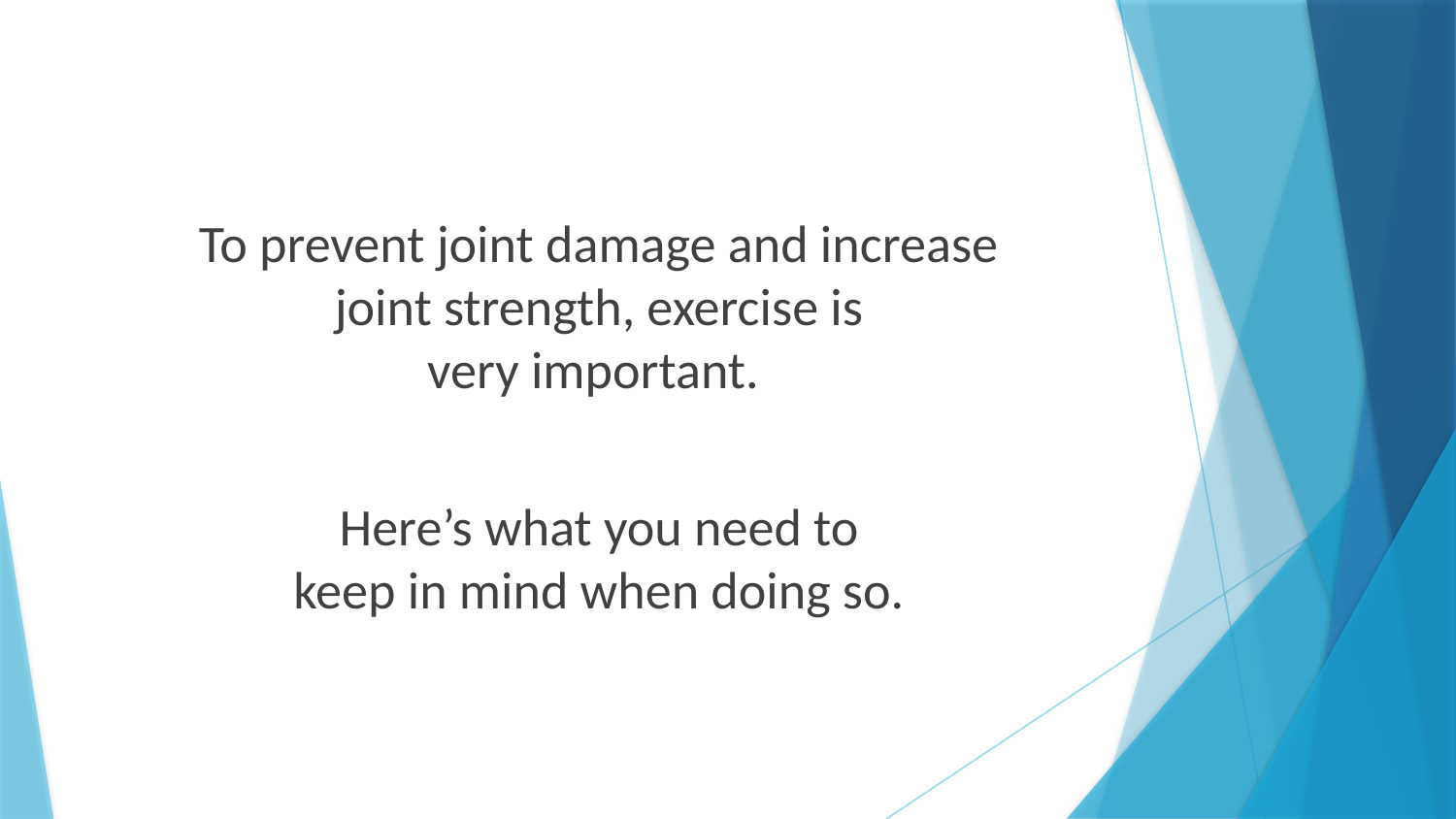

To prevent joint damage and increase
joint strength, exercise is
very important.

Here’s what you need to
keep in mind when doing so.